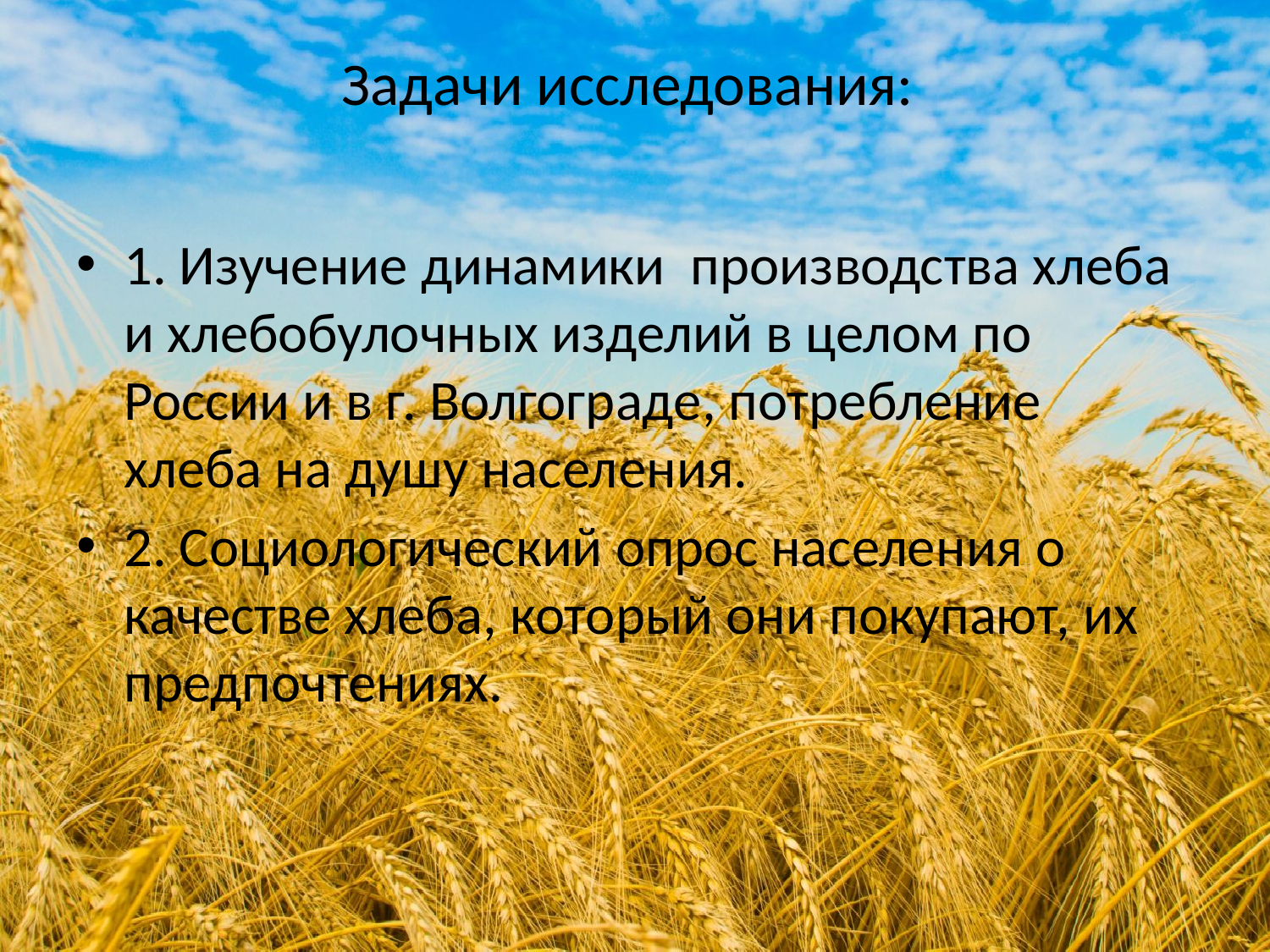

# Задачи исследования:
1. Изучение динамики  производства хлеба и хлебобулочных изделий в целом по России и в г. Волгограде, потребление хлеба на душу населения.
2. Социологический опрос населения о качестве хлеба, который они покупают, их предпочтениях.